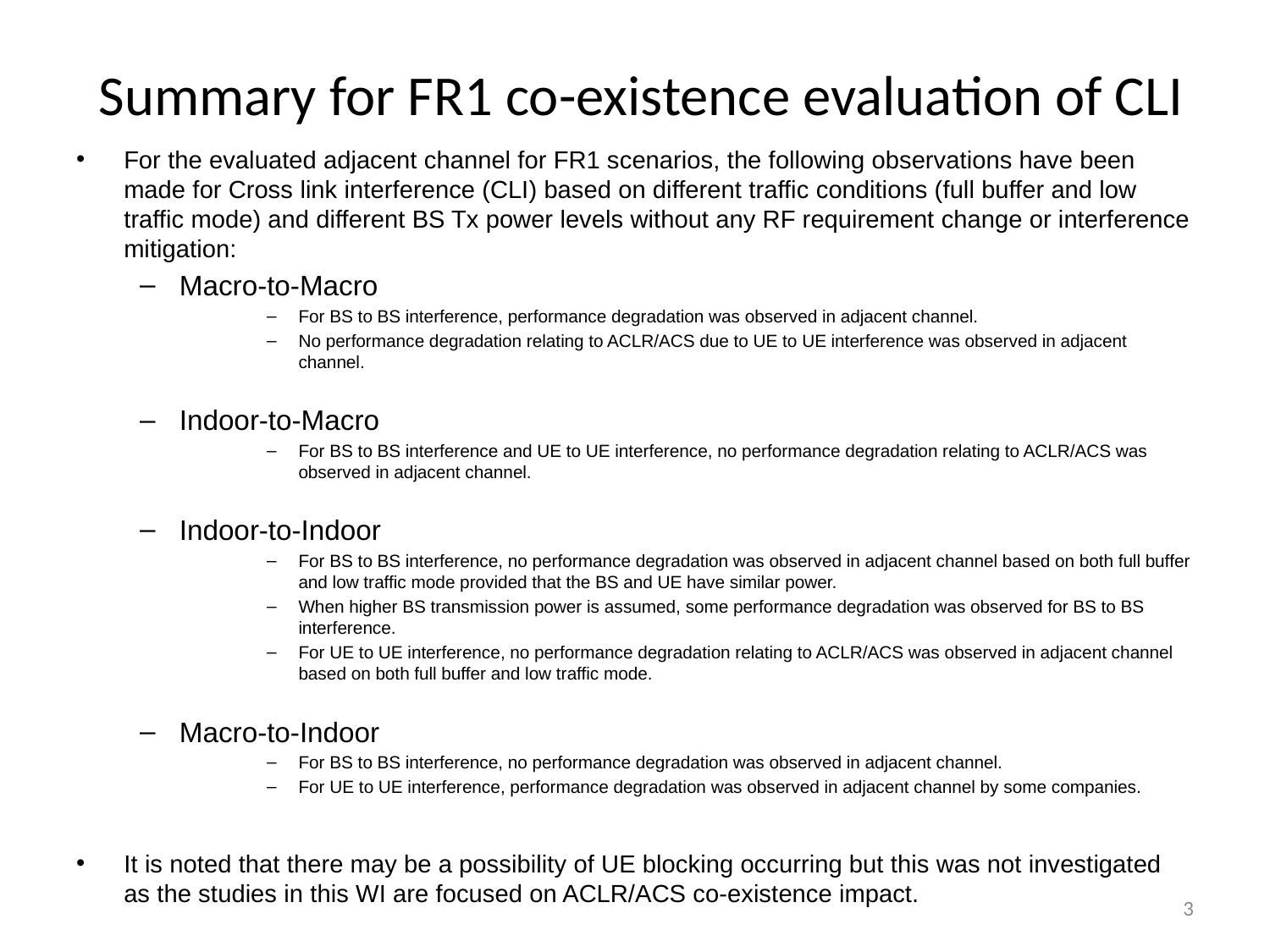

# Summary for FR1 co-existence evaluation of CLI
For the evaluated adjacent channel for FR1 scenarios, the following observations have been made for Cross link interference (CLI) based on different traffic conditions (full buffer and low traffic mode) and different BS Tx power levels without any RF requirement change or interference mitigation:
Macro-to-Macro
For BS to BS interference, performance degradation was observed in adjacent channel.
No performance degradation relating to ACLR/ACS due to UE to UE interference was observed in adjacent channel.

Indoor-to-Macro
For BS to BS interference and UE to UE interference, no performance degradation relating to ACLR/ACS was observed in adjacent channel.

Indoor-to-Indoor
For BS to BS interference, no performance degradation was observed in adjacent channel based on both full buffer and low traffic mode provided that the BS and UE have similar power.
When higher BS transmission power is assumed, some performance degradation was observed for BS to BS interference.
For UE to UE interference, no performance degradation relating to ACLR/ACS was observed in adjacent channel based on both full buffer and low traffic mode.

Macro-to-Indoor
For BS to BS interference, no performance degradation was observed in adjacent channel.
For UE to UE interference, performance degradation was observed in adjacent channel by some companies.

It is noted that there may be a possibility of UE blocking occurring but this was not investigated as the studies in this WI are focused on ACLR/ACS co-existence impact.

3